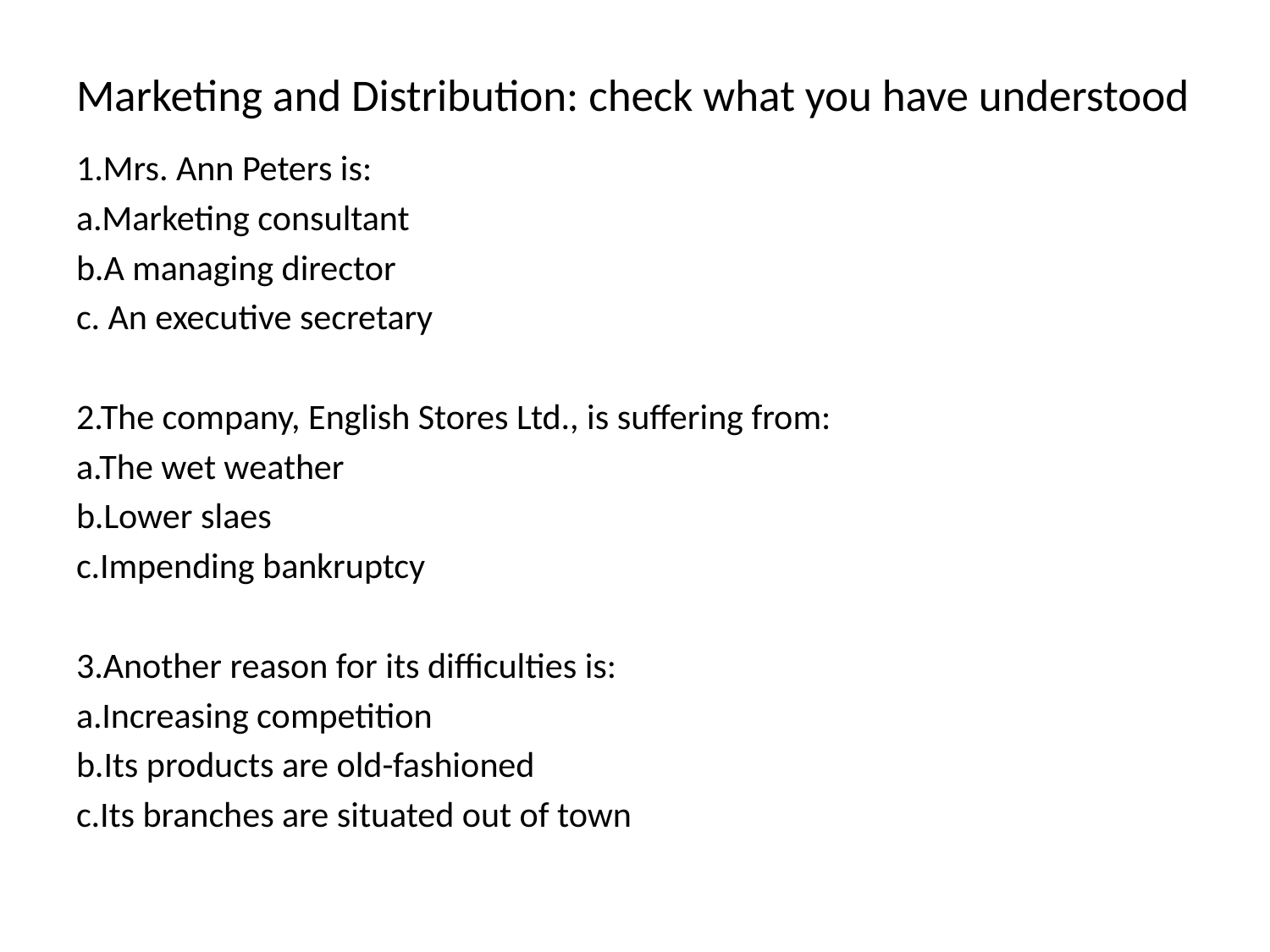

# Marketing and Distribution: check what you have understood
1.Mrs. Ann Peters is:
a.Marketing consultant
b.A managing director
c. An executive secretary

2.The company, English Stores Ltd., is suffering from:
a.The wet weather
b.Lower slaes
c.Impending bankruptcy

3.Another reason for its difficulties is:
a.Increasing competition
b.Its products are old-fashioned
c.Its branches are situated out of town